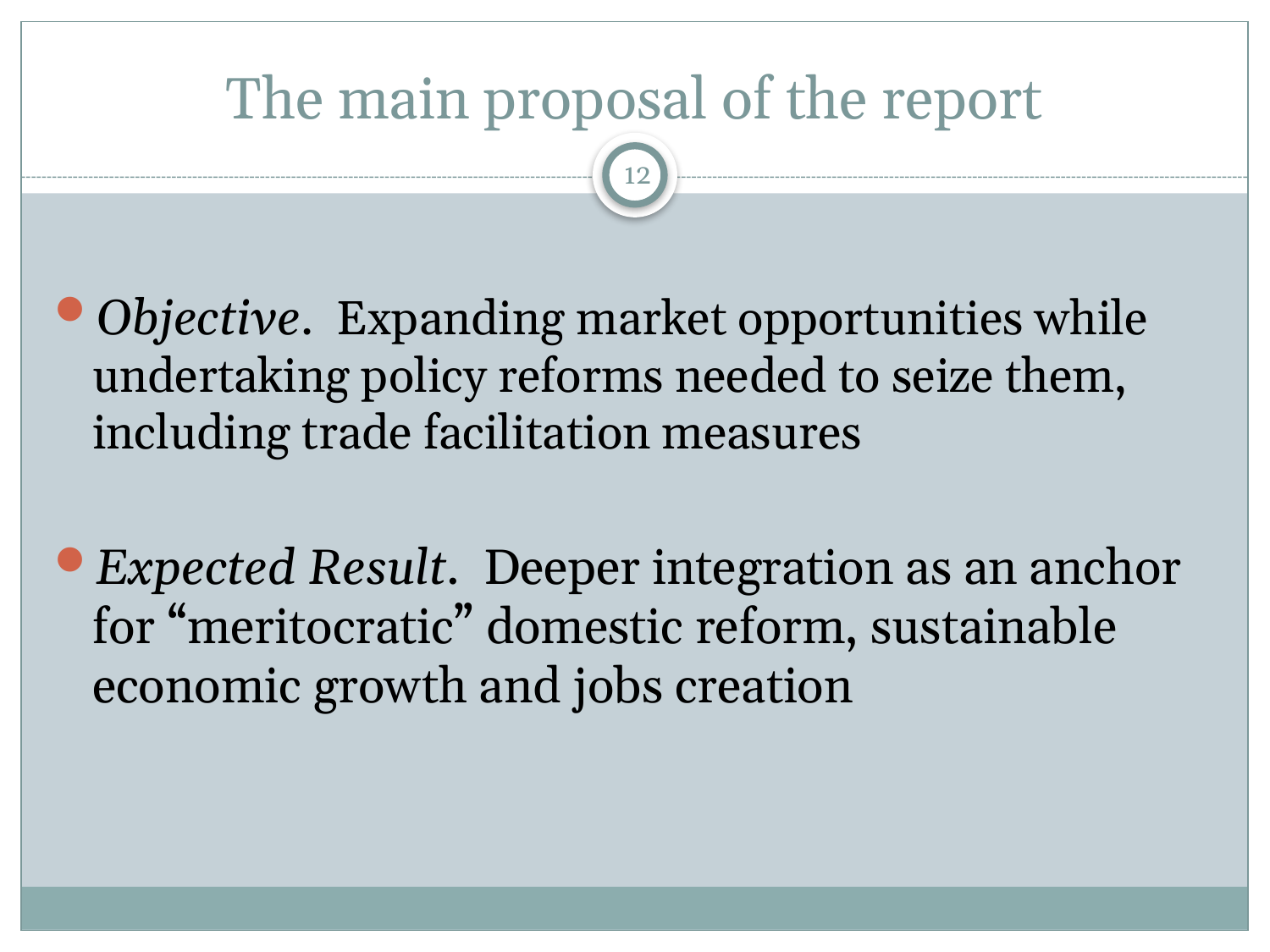

# The main proposal of the report
12

Objective.  Expanding market opportunities while undertaking policy reforms needed to seize them, including trade facilitation measures

Expected Result.  Deeper integration as an anchor for “meritocratic” domestic reform, sustainable economic growth and jobs creation